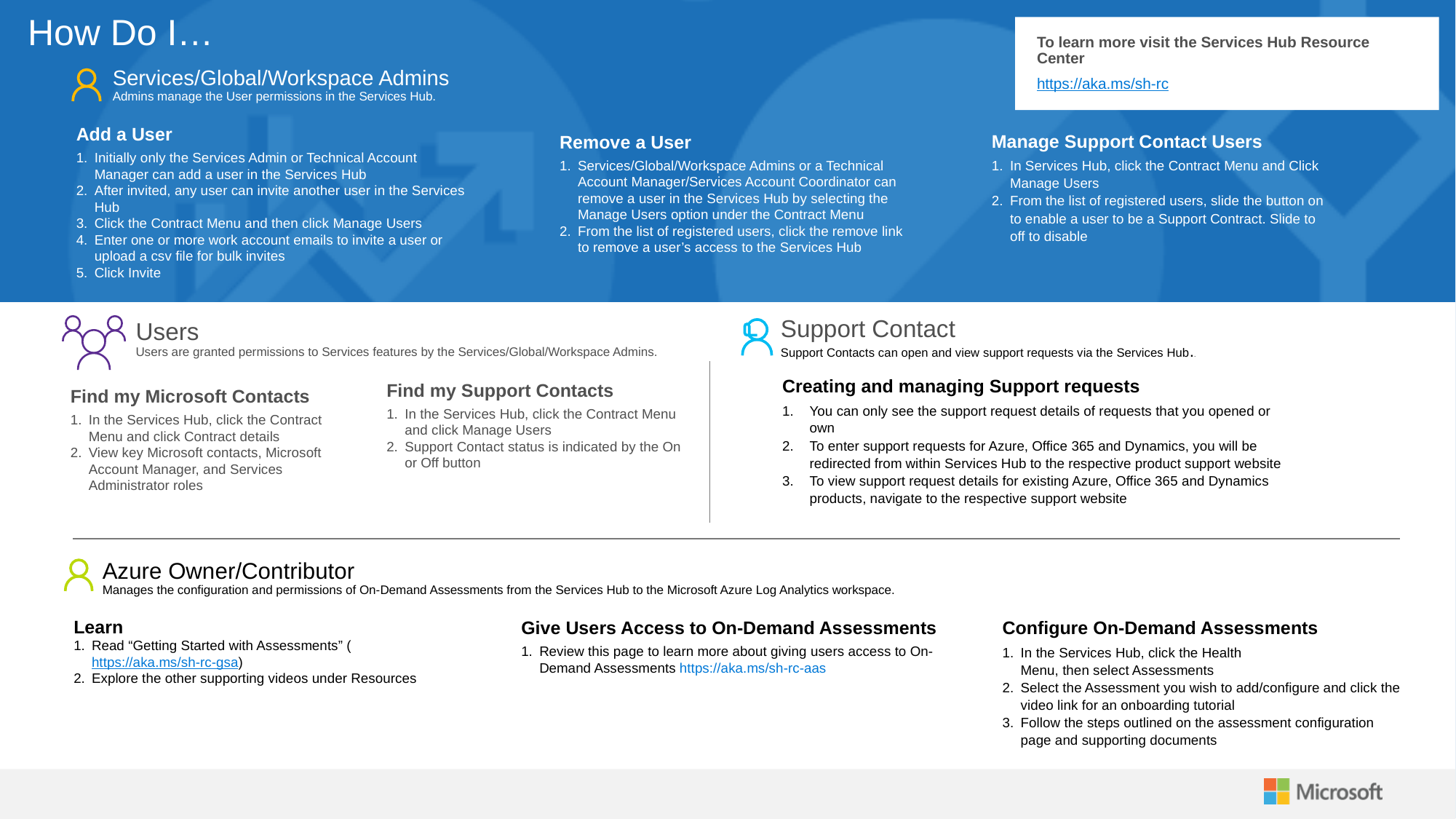

How Do I…

To learn more visit the Services Hub Resource Center
https://aka.ms/sh-rc

Services/Global/Workspace Admins
Admins manage the User permissions in the Services Hub.

Add a User
Initially only the Services Admin or Technical Account Manager can add a user in the Services Hub
After invited, any user can invite another user in the Services Hub
Click the Contract Menu and then click Manage Users
Enter one or more work account emails to invite a user or upload a csv file for bulk invites
Click Invite
Manage Support Contact Users
In Services Hub, click the Contract Menu and Click Manage Users
From the list of registered users, slide the button on to enable a user to be a Support Contract. Slide to off to disable

Remove a User
Services/Global/Workspace Admins or a Technical Account Manager/Services Account Coordinator can remove a user in the Services Hub by selecting the Manage Users option under the Contract Menu
From the list of registered users, click the remove link to remove a user’s access to the Services Hub
Users
Users are granted permissions to Services features by the Services/Global/Workspace Admins.

Support Contact
Support Contacts can open and view support requests via the Services Hub..

Creating and managing Support requests
You can only see the support request details of requests that you opened or own
To enter support requests for Azure, Office 365 and Dynamics, you will be redirected from within Services Hub to the respective product support website
To view support request details for existing Azure, Office 365 and Dynamics products, navigate to the respective support website
Find my Support Contacts
In the Services Hub, click the Contract Menu and click Manage Users
Support Contact status is indicated by the On or Off button

Find my Microsoft Contacts
In the Services Hub, click the Contract Menu and click Contract details
View key Microsoft contacts, Microsoft Account Manager, and Services
Administrator roles
Azure Owner/Contributor
Manages the configuration and permissions of On-Demand Assessments from the Services Hub to the Microsoft Azure Log Analytics workspace.

Learn
Read “Getting Started with Assessments” (https://aka.ms/sh-rc-gsa)
Explore the other supporting videos under Resources
Give Users Access to On-Demand Assessments
Review this page to learn more about giving users access to On-Demand Assessments https://aka.ms/sh-rc-aas

Configure On-Demand Assessments
In the Services Hub, click the Health
Menu, then select Assessments
Select the Assessment you wish to add/configure and click the video link for an onboarding tutorial
Follow the steps outlined on the assessment configuration page and supporting documents